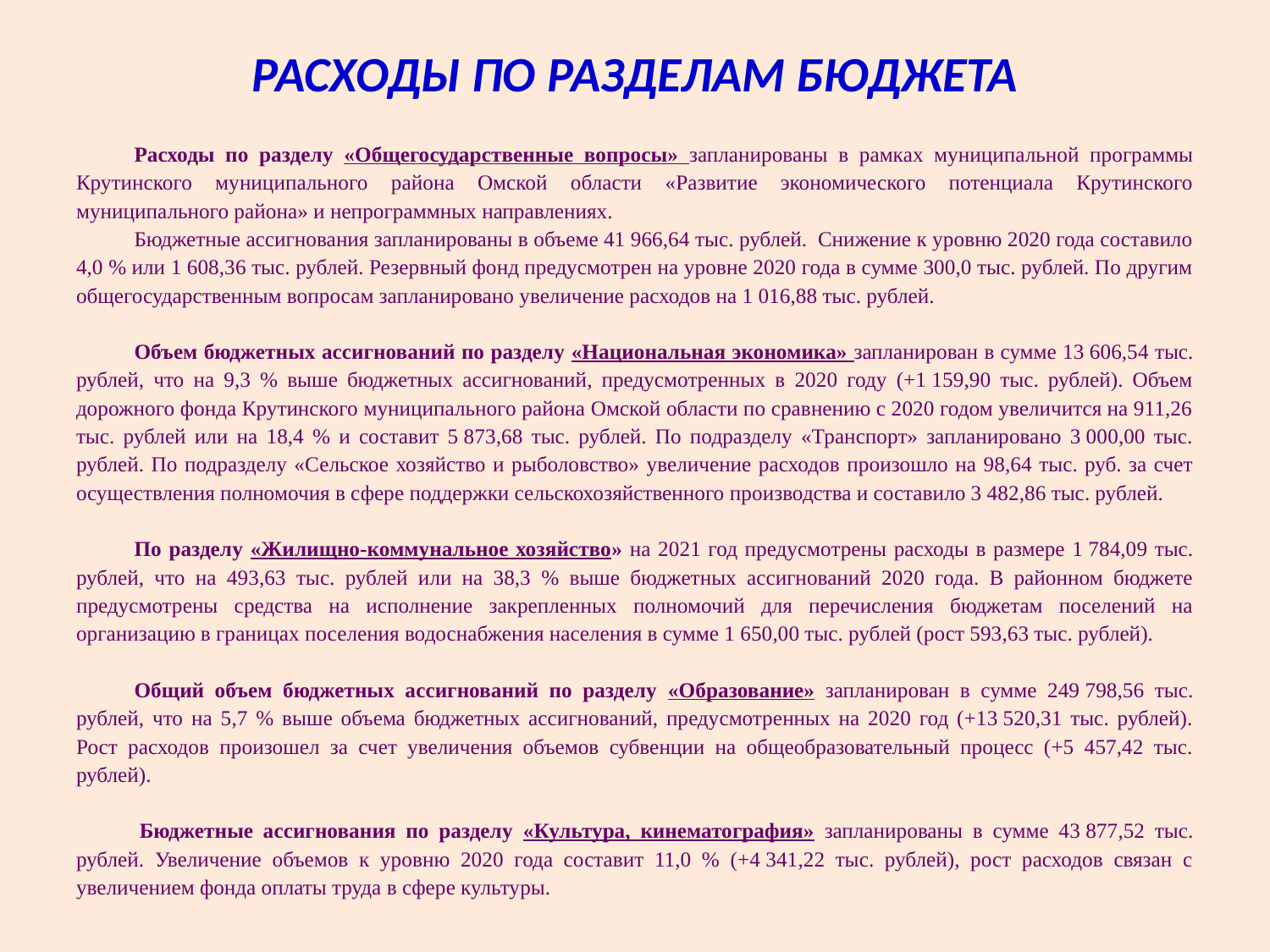

# РАСХОДЫ ПО РАЗДЕЛАМ БЮДЖЕТА

Расходы по разделу «Общегосударственные вопросы» запланированы в рамках муниципальной программы Крутинского муниципального района Омской области «Развитие экономического потенциала Крутинского муниципального района» и непрограммных направлениях.
Бюджетные ассигнования запланированы в объеме 41 966,64 тыс. рублей.  Снижение к уровню 2020 года составило 4,0 % или 1 608,36 тыс. рублей. Резервный фонд предусмотрен на уровне 2020 года в сумме 300,0 тыс. рублей. По другим общегосударственным вопросам запланировано увеличение расходов на 1 016,88 тыс. рублей.

Объем бюджетных ассигнований по разделу «Национальная экономика» запланирован в сумме 13 606,54 тыс. рублей, что на 9,3 % выше бюджетных ассигнований, предусмотренных в 2020 году (+1 159,90 тыс. рублей). Объем дорожного фонда Крутинского муниципального района Омской области по сравнению с 2020 годом увеличится на 911,26 тыс. рублей или на 18,4 % и составит 5 873,68 тыс. рублей. По подразделу «Транспорт» запланировано 3 000,00 тыс. рублей. По подразделу «Сельское хозяйство и рыболовство» увеличение расходов произошло на 98,64 тыс. руб. за счет осуществления полномочия в сфере поддержки сельскохозяйственного производства и составило 3 482,86 тыс. рублей.

По разделу «Жилищно-коммунальное хозяйство» на 2021 год предусмотрены расходы в размере 1 784,09 тыс. рублей, что на 493,63 тыс. рублей или на 38,3 % выше бюджетных ассигнований 2020 года. В районном бюджете предусмотрены средства на исполнение закрепленных полномочий для перечисления бюджетам поселений на организацию в границах поселения водоснабжения населения в сумме 1 650,00 тыс. рублей (рост 593,63 тыс. рублей).

Общий объем бюджетных ассигнований по разделу «Образование» запланирован в сумме 249 798,56 тыс. рублей, что на 5,7 % выше объема бюджетных ассигнований, предусмотренных на 2020 год (+13 520,31 тыс. рублей). Рост расходов произошел за счет увеличения объемов субвенции на общеобразовательный процесс (+5 457,42 тыс. рублей).

 Бюджетные ассигнования по разделу «Культура, кинематография» запланированы в сумме 43 877,52 тыс. рублей. Увеличение объемов к уровню 2020 года составит 11,0 % (+4 341,22 тыс. рублей), рост расходов связан с увеличением фонда оплаты труда в сфере культуры.